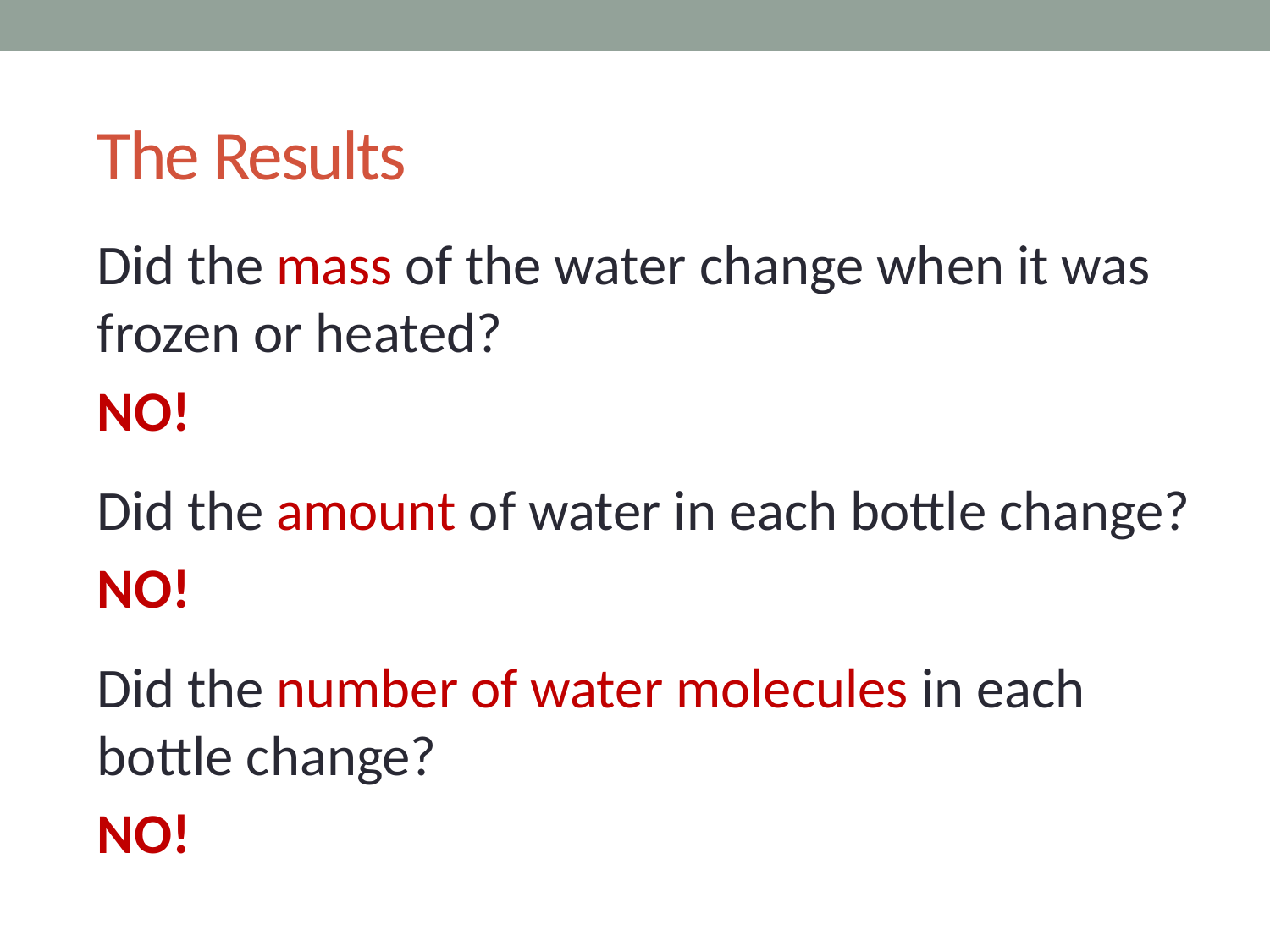

# The Results
Did the mass of the water change when it was frozen or heated?
NO!
Did the amount of water in each bottle change?
NO!
Did the number of water molecules in each bottle change?
NO!